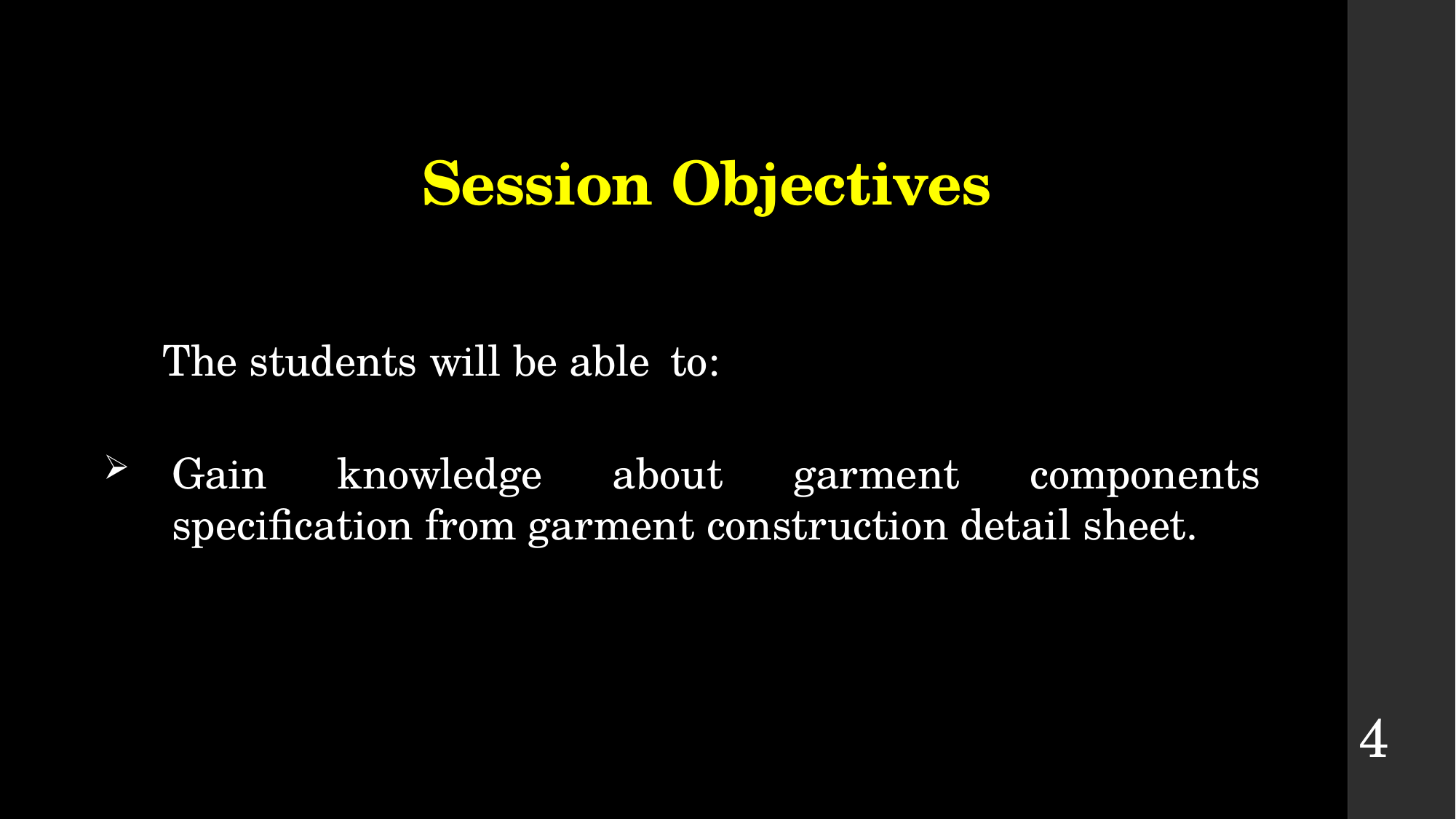

# Session Objectives
      The students will be able to:

Gain knowledge about garment components specification from garment construction detail sheet.
4